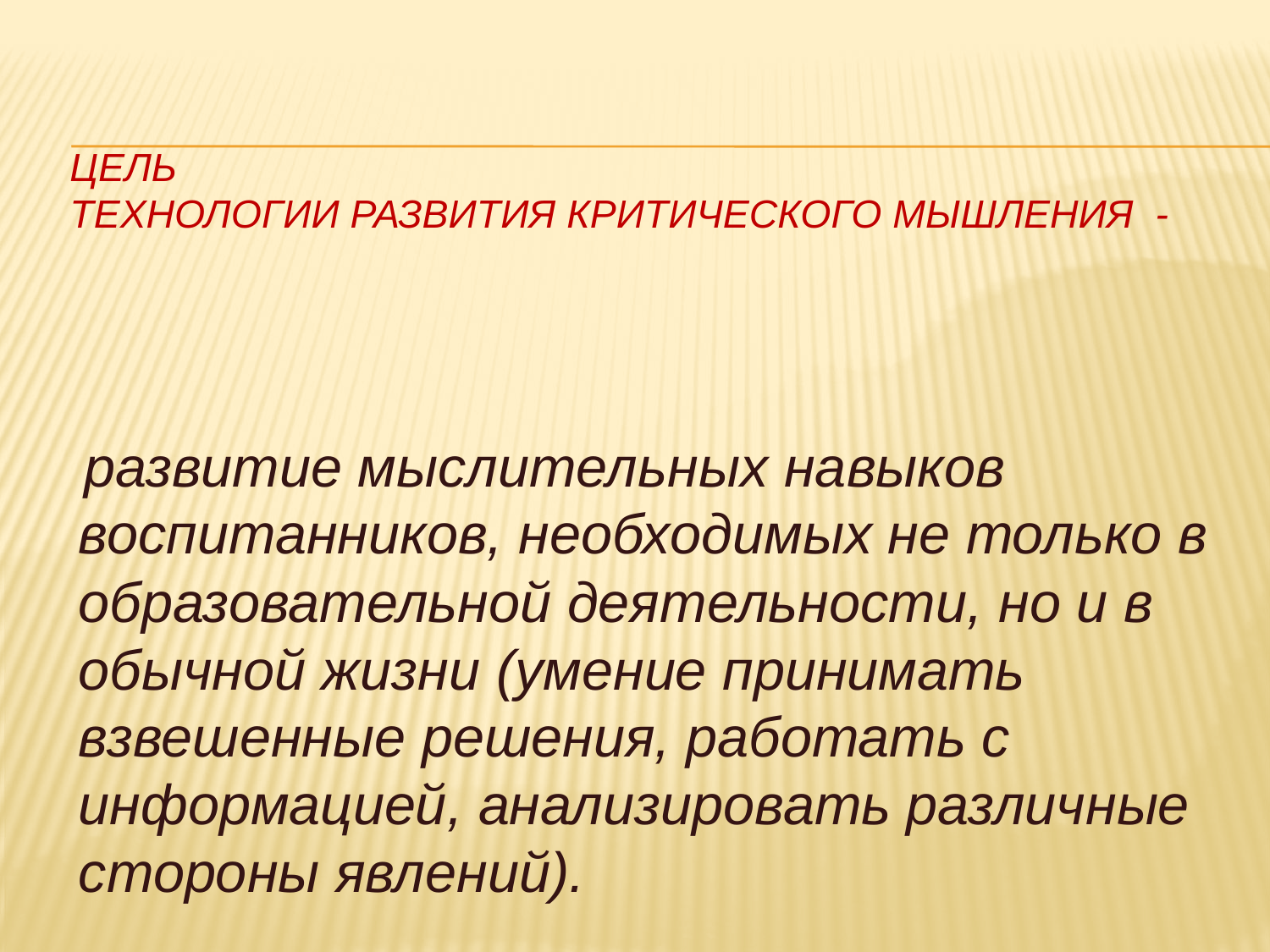

# Цель технологии развития критического мышления  -

    развитие мыслительных навыков воспитанников, необходимых не только в образовательной деятельности, но и в обычной жизни (умение принимать взвешенные решения, работать с информацией, анализировать различные стороны явлений).